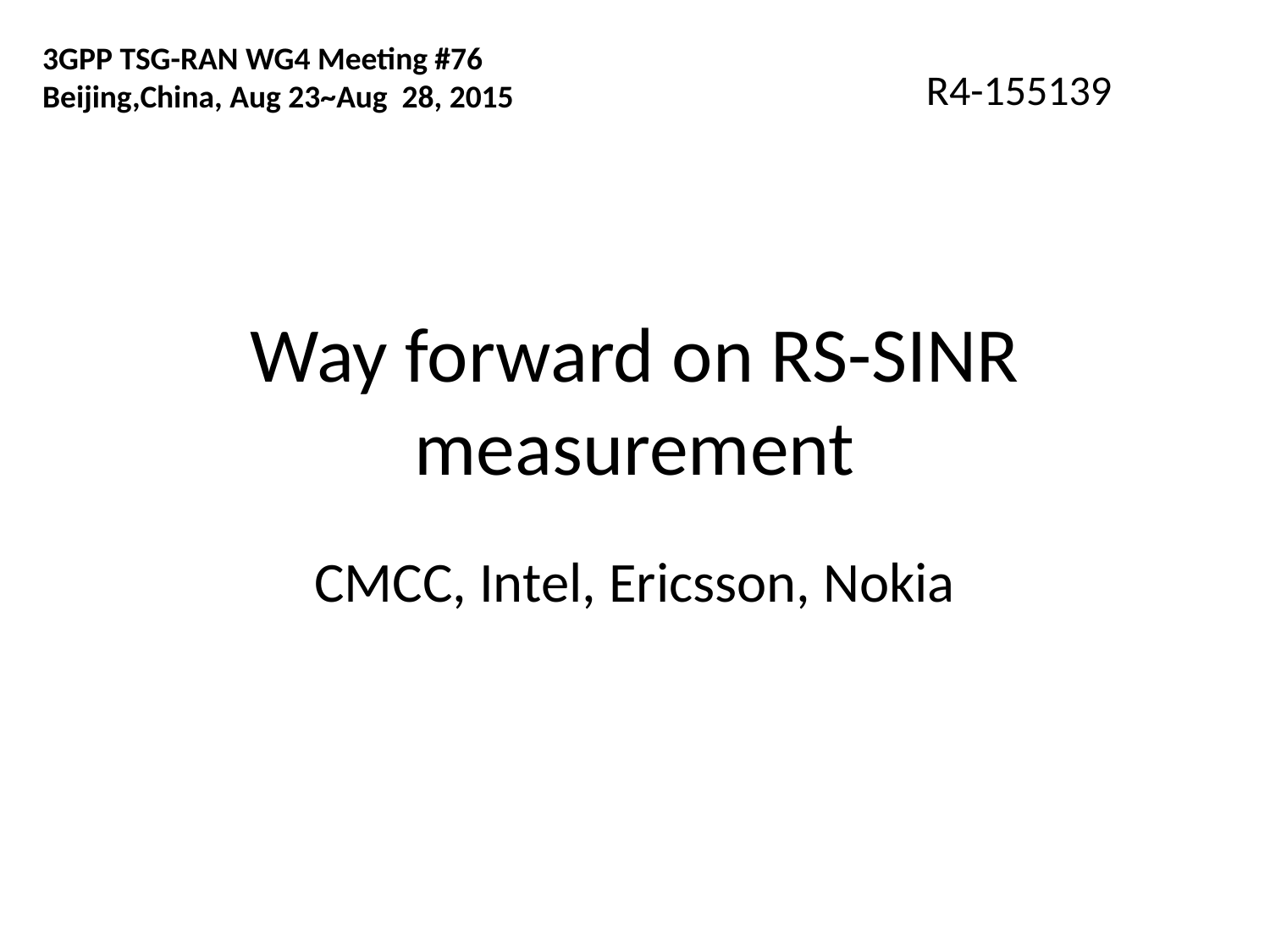

3GPP TSG-RAN WG4 Meeting #76
Beijing,China, Aug 23~Aug  28, 2015
R4-155139
# Way forward on RS-SINR measurement
CMCC, Intel, Ericsson, Nokia